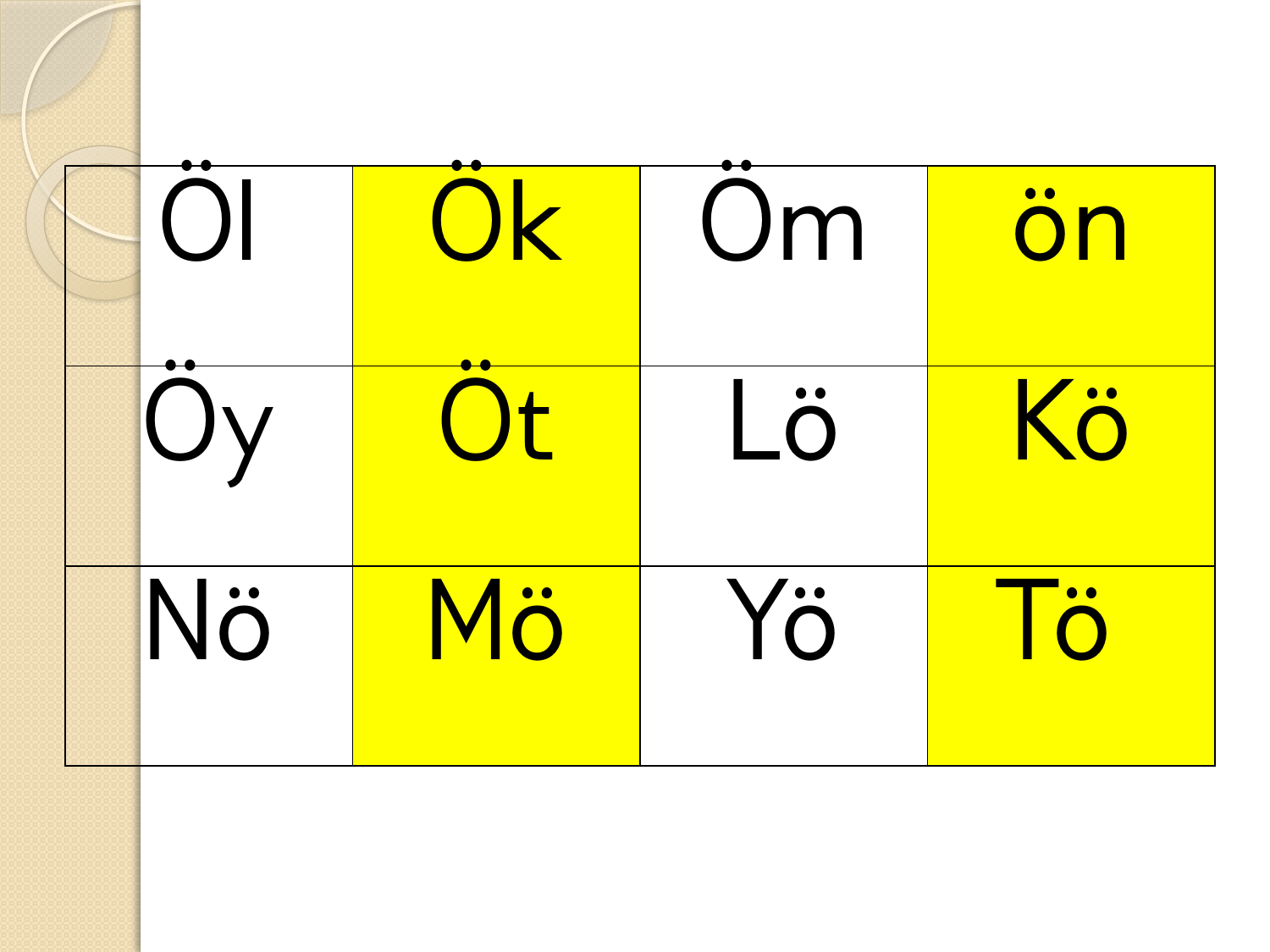

| Öl | Ök | Öm | ön |
| --- | --- | --- | --- |
| Öy | Öt | Lö | Kö |
| Nö | Mö | Yö | Tö |